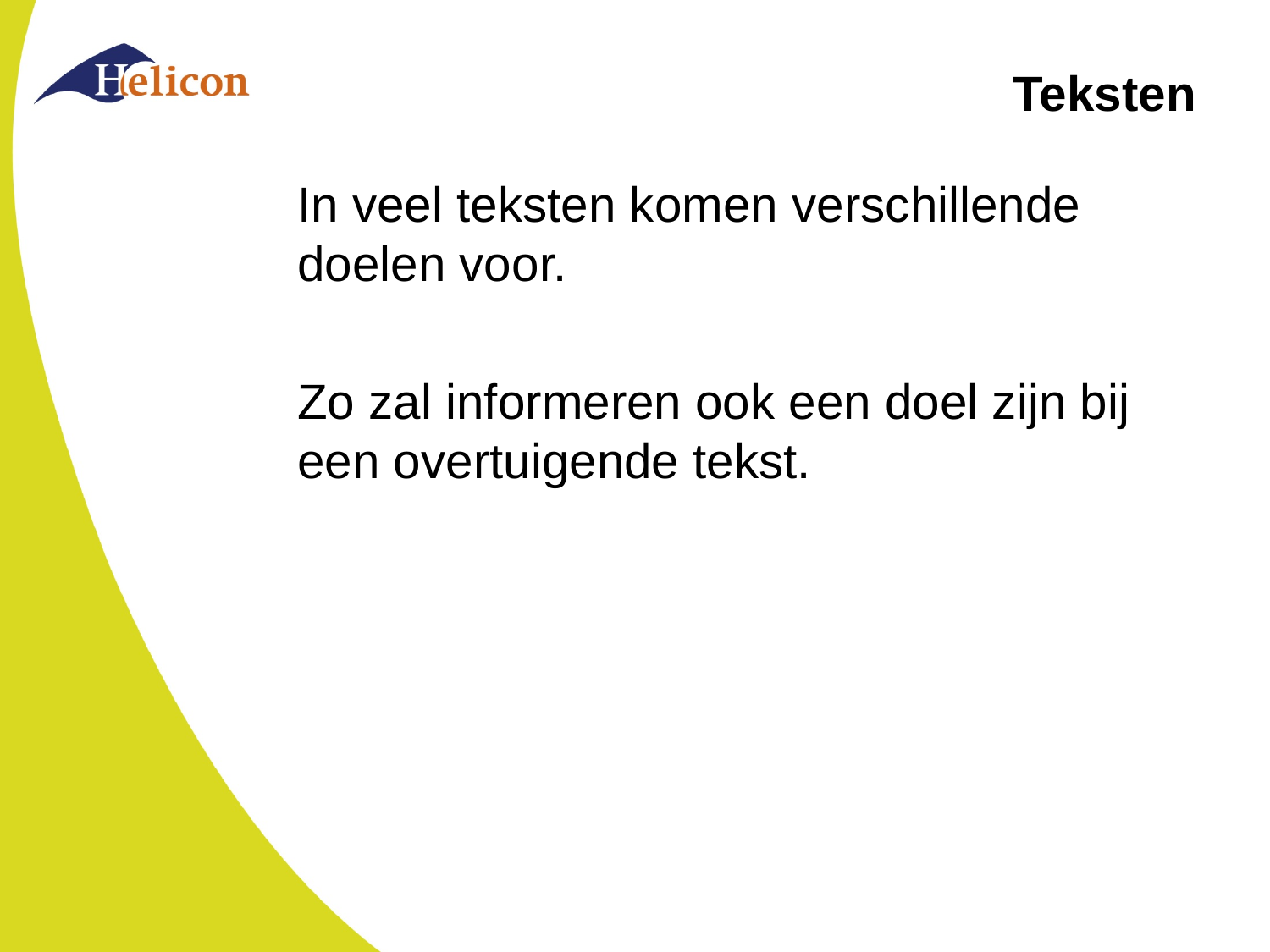

# Teksten
In veel teksten komen verschillende doelen voor.

Zo zal informeren ook een doel zijn bij een overtuigende tekst.